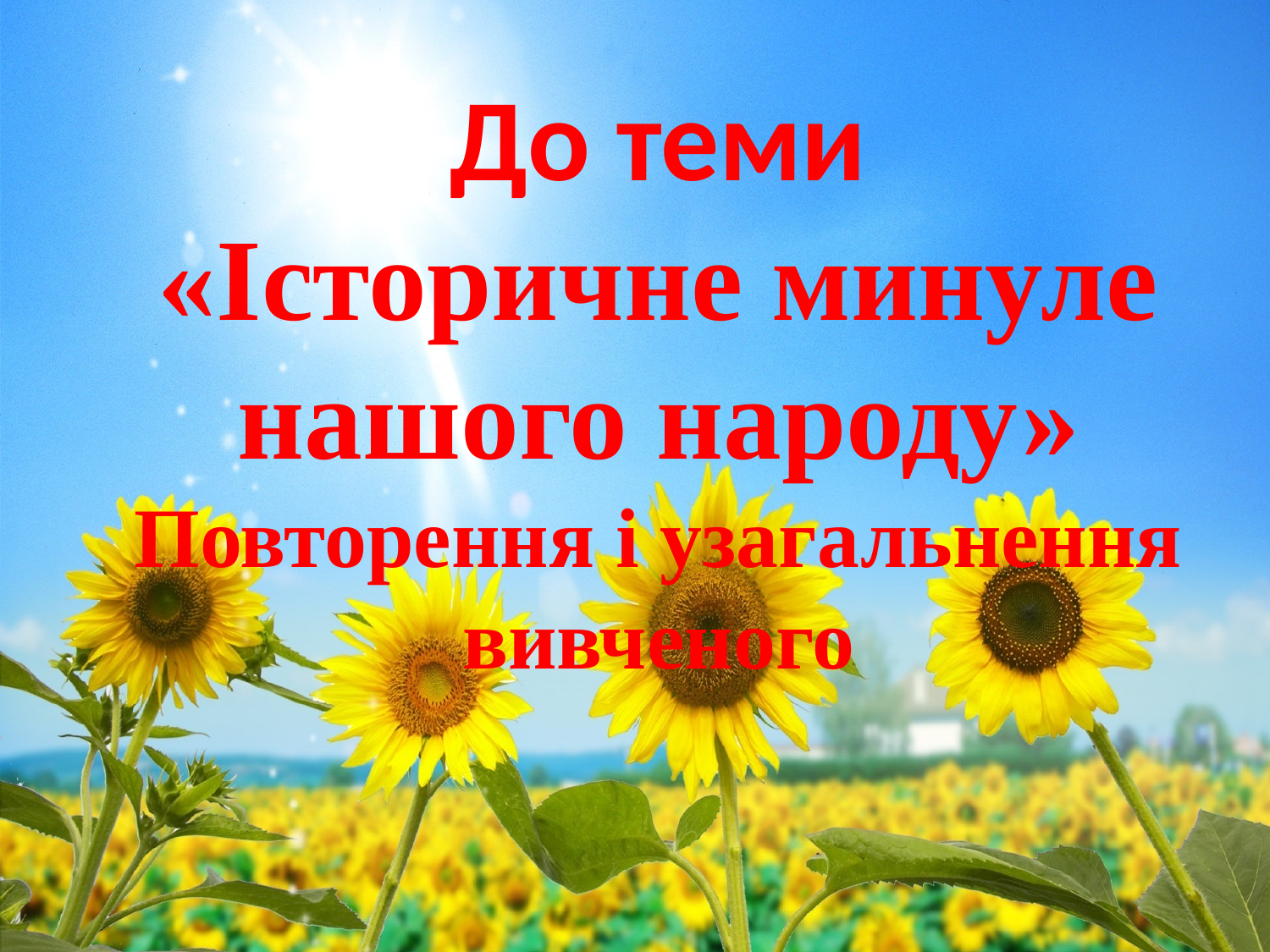

До теми
«Історичне минуле нашого народу» Повторення і узагальнення вивченого